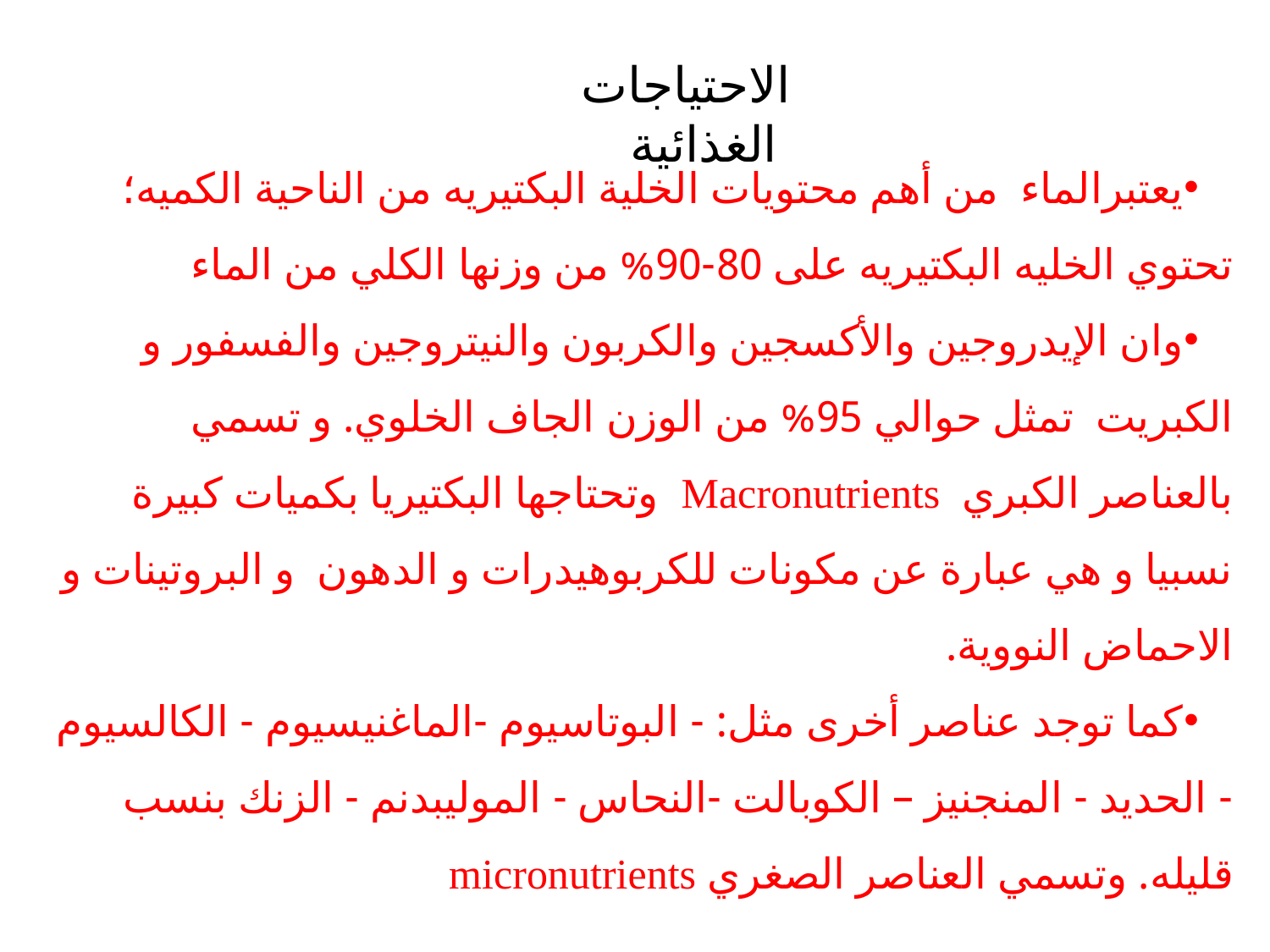

الاحتياجات الغذائية
يعتبرالماء  من أهم محتويات الخلية البكتيريه من الناحية الكميه؛  تحتوي الخليه البكتيريه على 80-90% من وزنها الكلي من الماء
وان الإيدروجين والأكسجين والكربون والنيتروجين والفسفور و الكبريت  تمثل حوالي 95% من الوزن الجاف الخلوي. و تسمي بالعناصر الكبري  Macronutrients  وتحتاجها البكتيريا بكميات كبيرة نسبيا و هي عبارة عن مكونات للكربوهيدرات و الدهون  و البروتينات و الاحماض النووية.
كما توجد عناصر أخرى مثل: - البوتاسيوم -الماغنيسيوم - الكالسيوم - الحديد - المنجنيز – الكوبالت -النحاس - الموليبدنم - الزنك بنسب قليله. وتسمي العناصر الصغري micronutrients